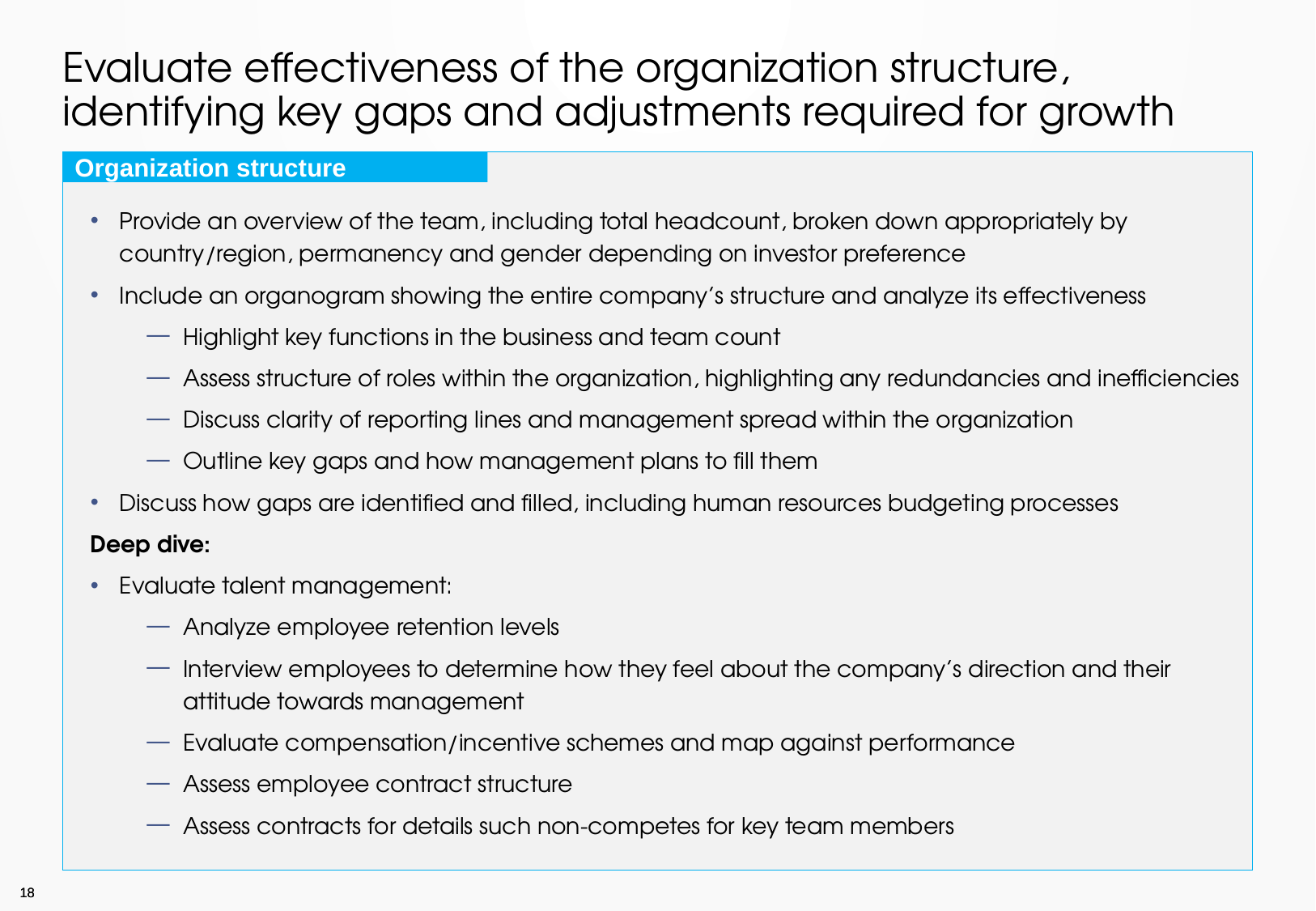

# Evaluate effectiveness of the organization structure, identifying key gaps and adjustments required for growth

Provide an overview of the team, including total headcount, broken down appropriately by country/region, permanency and gender depending on investor preference
Include an organogram showing the entire company’s structure and analyze its effectiveness
Highlight key functions in the business and team count
Assess structure of roles within the organization, highlighting any redundancies and inefficiencies
Discuss clarity of reporting lines and management spread within the organization
Outline key gaps and how management plans to fill them
Discuss how gaps are identified and filled, including human resources budgeting processes
Deep dive:
Evaluate talent management:
Analyze employee retention levels
Interview employees to determine how they feel about the company’s direction and their attitude towards management
Evaluate compensation/incentive schemes and map against performance
Assess employee contract structure
Assess contracts for details such non-competes for key team members
Organization structure

18